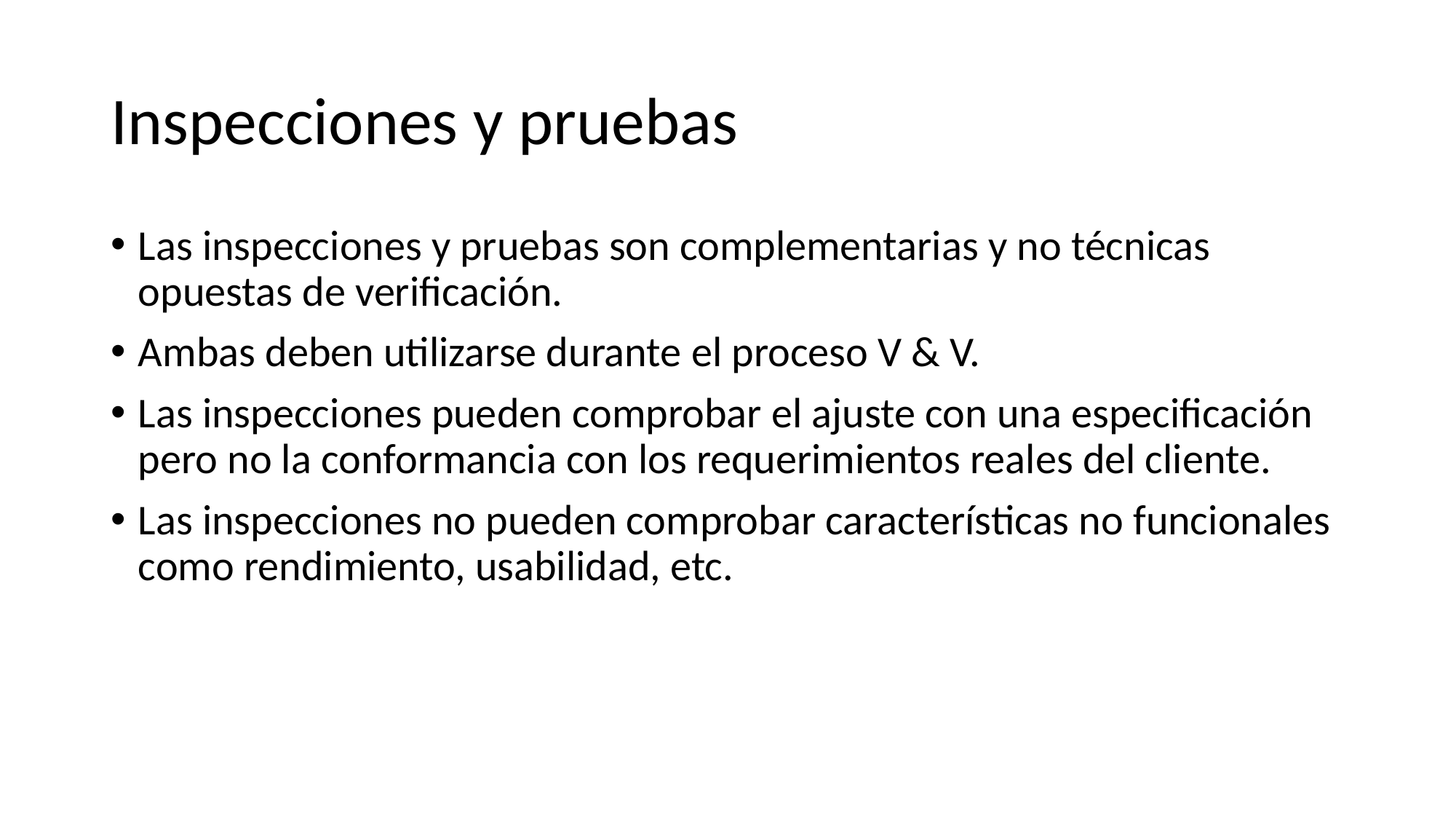

# Inspecciones y pruebas
Las inspecciones y pruebas son complementarias y no técnicas opuestas de verificación.
Ambas deben utilizarse durante el proceso V & V.
Las inspecciones pueden comprobar el ajuste con una especificación pero no la conformancia con los requerimientos reales del cliente.
Las inspecciones no pueden comprobar características no funcionales como rendimiento, usabilidad, etc.